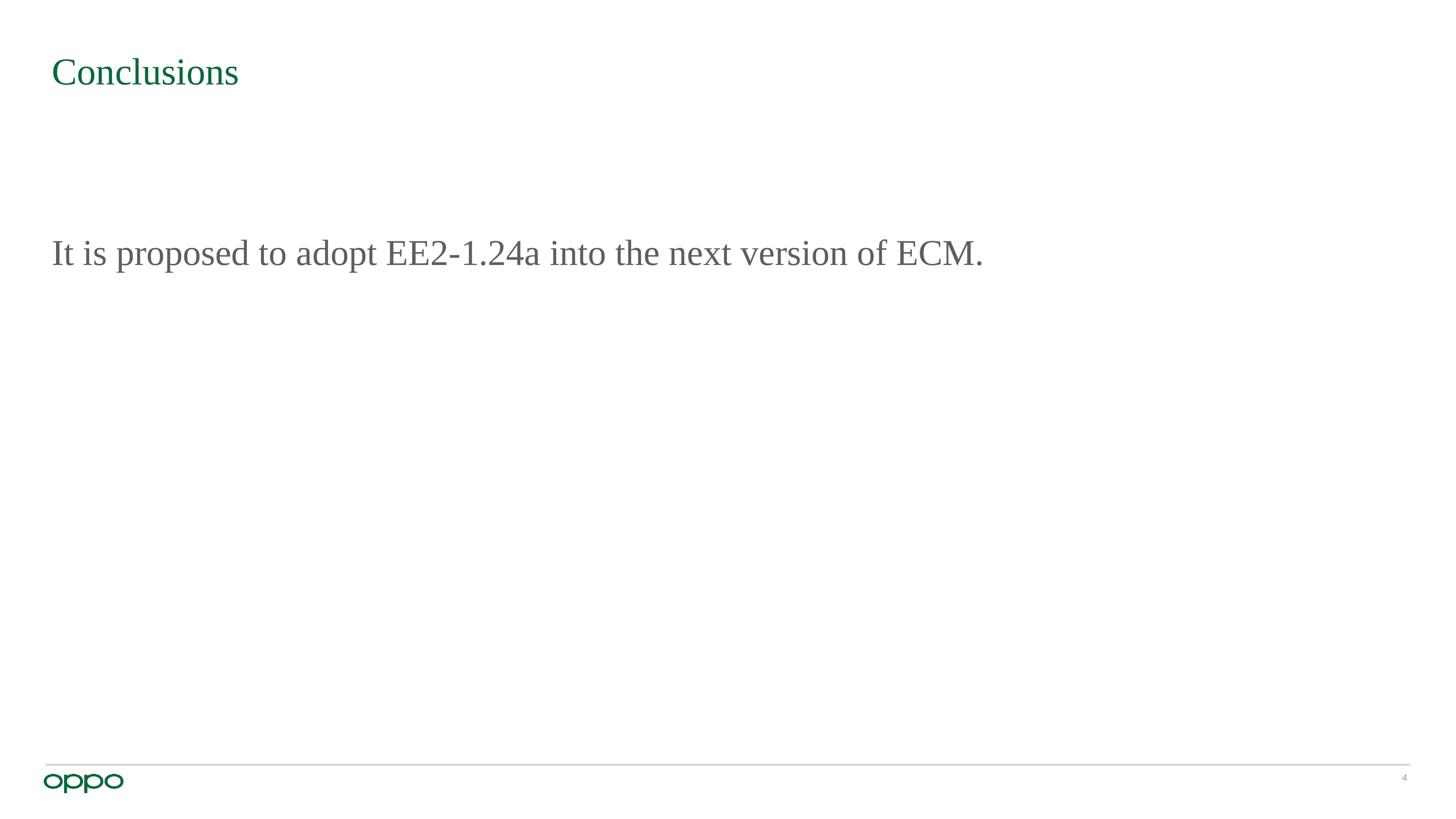

# Conclusions
It is proposed to adopt EE2-1.24a into the next version of ECM.